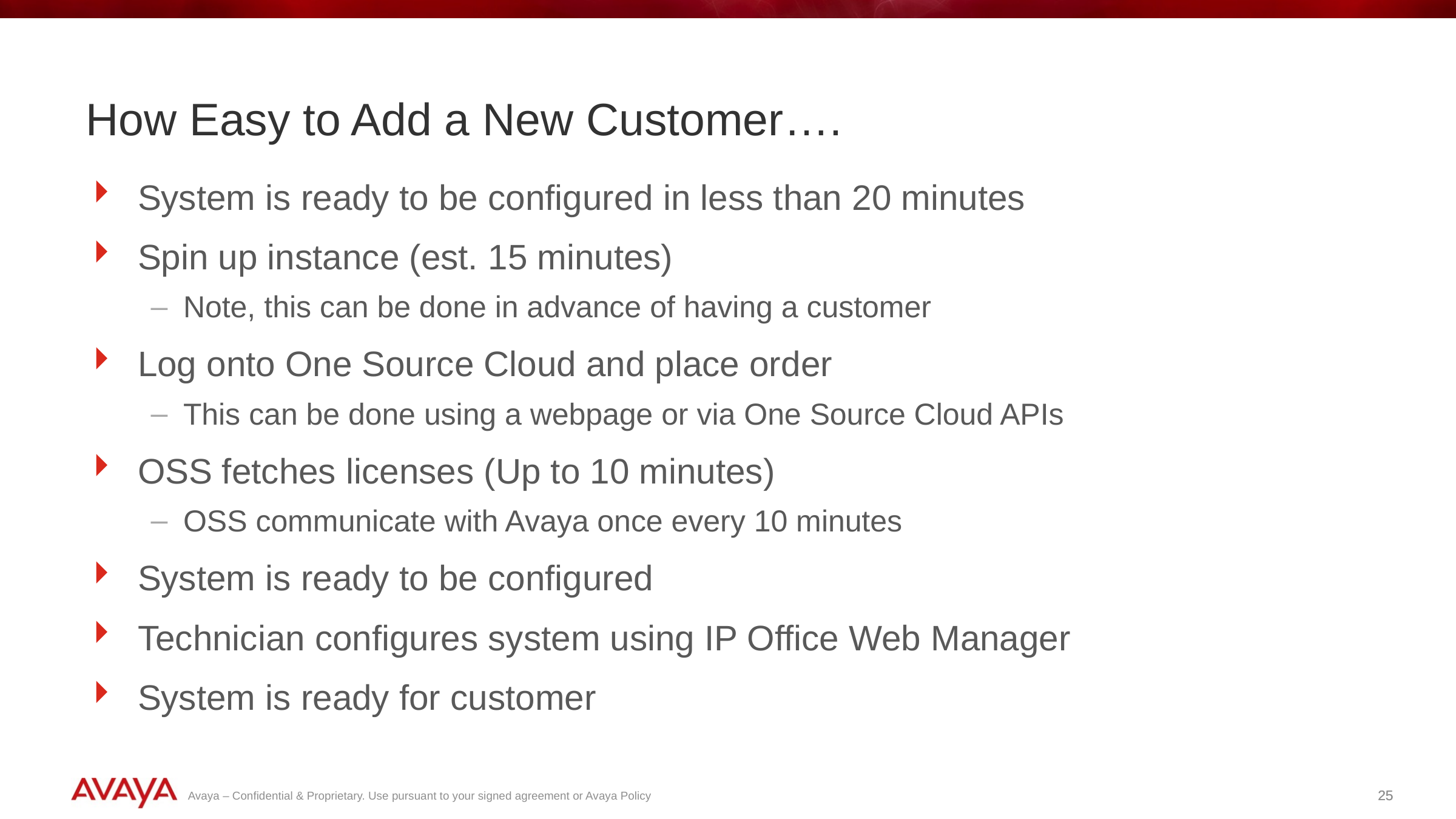

How Easy to Add a New Customer….
System is ready to be configured in less than 20 minutes
Spin up instance (est. 15 minutes)
Note, this can be done in advance of having a customer
Log onto One Source Cloud and place order
This can be done using a webpage or via One Source Cloud APIs
OSS fetches licenses (Up to 10 minutes)
OSS communicate with Avaya once every 10 minutes
System is ready to be configured
Technician configures system using IP Office Web Manager
System is ready for customer